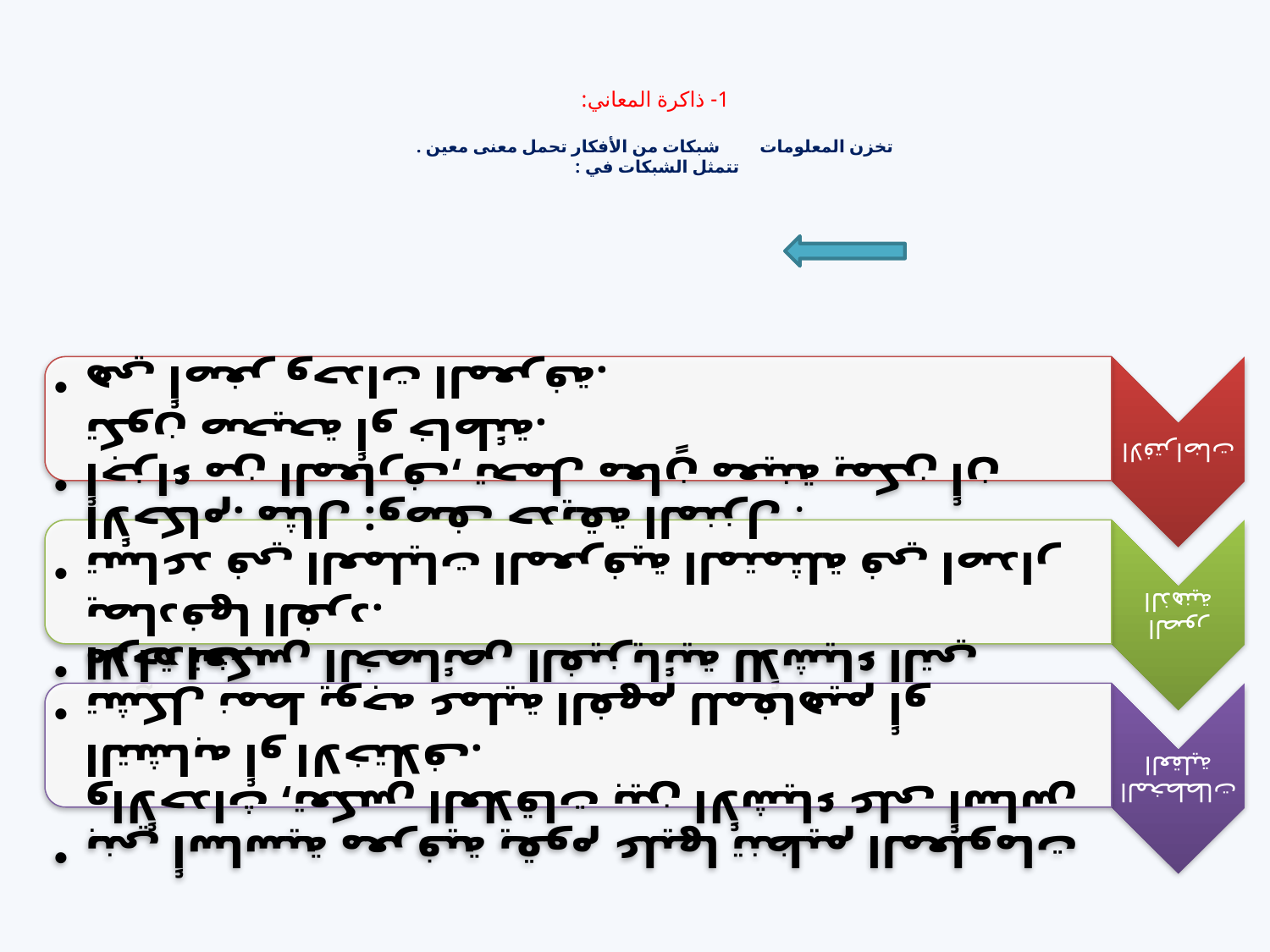

# 1- ذاكرة المعاني: تخزن المعلومات         شبكات من الأفكار تحمل معنى معين . تتمثل الشبكات في :

الافتراضات
أجزاء من المعارف, تحمل معانٍ معينة يمكن أن تكون صحيحة أو خاطئة.
هي أصغر وحدات المعرفة.
الصور الذهنية
مرآة تعكس الخصائص الفيزيائية للأشياء التي يصادفها الفرد.
تساعد في العمليات المعرفية المتمثلة في اصدار الأحكام. مثال :وصف حديقة المنزل .
المخططات العقلية
بني أساسية معرفية يقوم عليها تنظيم المعلومات والأحداث ,تعكس العلاقات بين الأشياء على أساس التشابه أو الاختلاف.
تشكل نمط يوجه عملية الفهم للمفاهيم أو الاحداث.